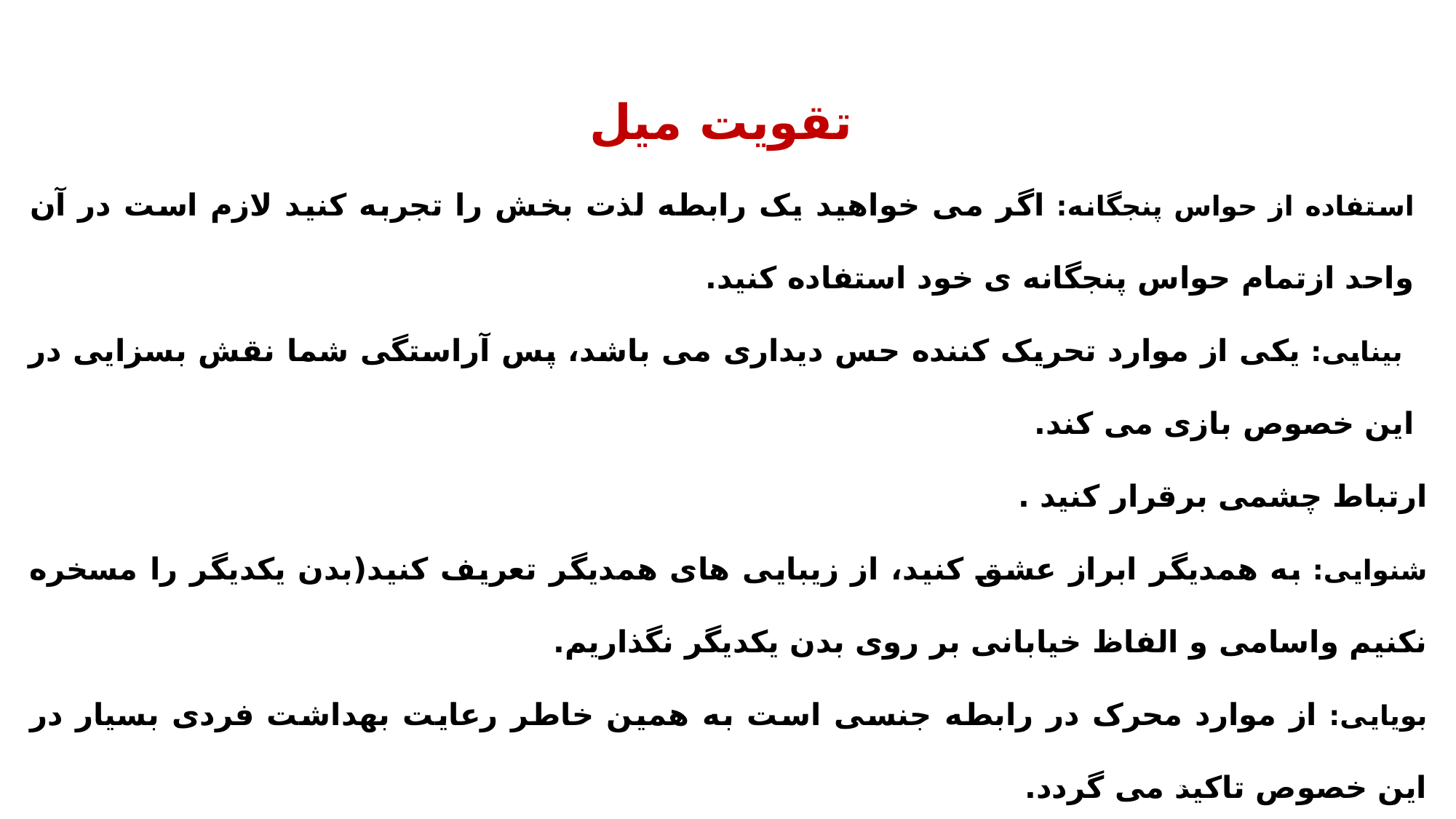

تقویت میل
استفاده از حواس پنجگانه: اگر می خواهید یک رابطه لذت بخش را تجربه کنید لازم است در آن واحد ازتمام حواس پنجگانه ی خود استفاده کنید.
 بینایی: یکی از موارد تحریک کننده حس دیداری می باشد، پس آراستگی شما نقش بسزایی در این خصوص بازی می کند.
ارتباط چشمی برقرار کنید .
شنوایی: به همدیگر ابراز عشق کنید، از زیبایی های همدیگر تعریف کنید(بدن یکدیگر را مسخره نکنیم واسامی و الفاظ خیابانی بر روی بدن یکدیگر نگذاریم.
بویایی: از موارد محرک در رابطه جنسی است به همین خاطر رعایت بهداشت فردی بسیار در این خصوص تاکید می گردد.
چشایی: بوسیدن ، لیسیدن ، مکیدن و گاز گرفتن اندام یکدیگر( مسواک زدن و دوش گرفتن در این خصوص بسیار ضروری است).
لامسه: بدن همدیگر را لمس و نوازش می کنید.
37